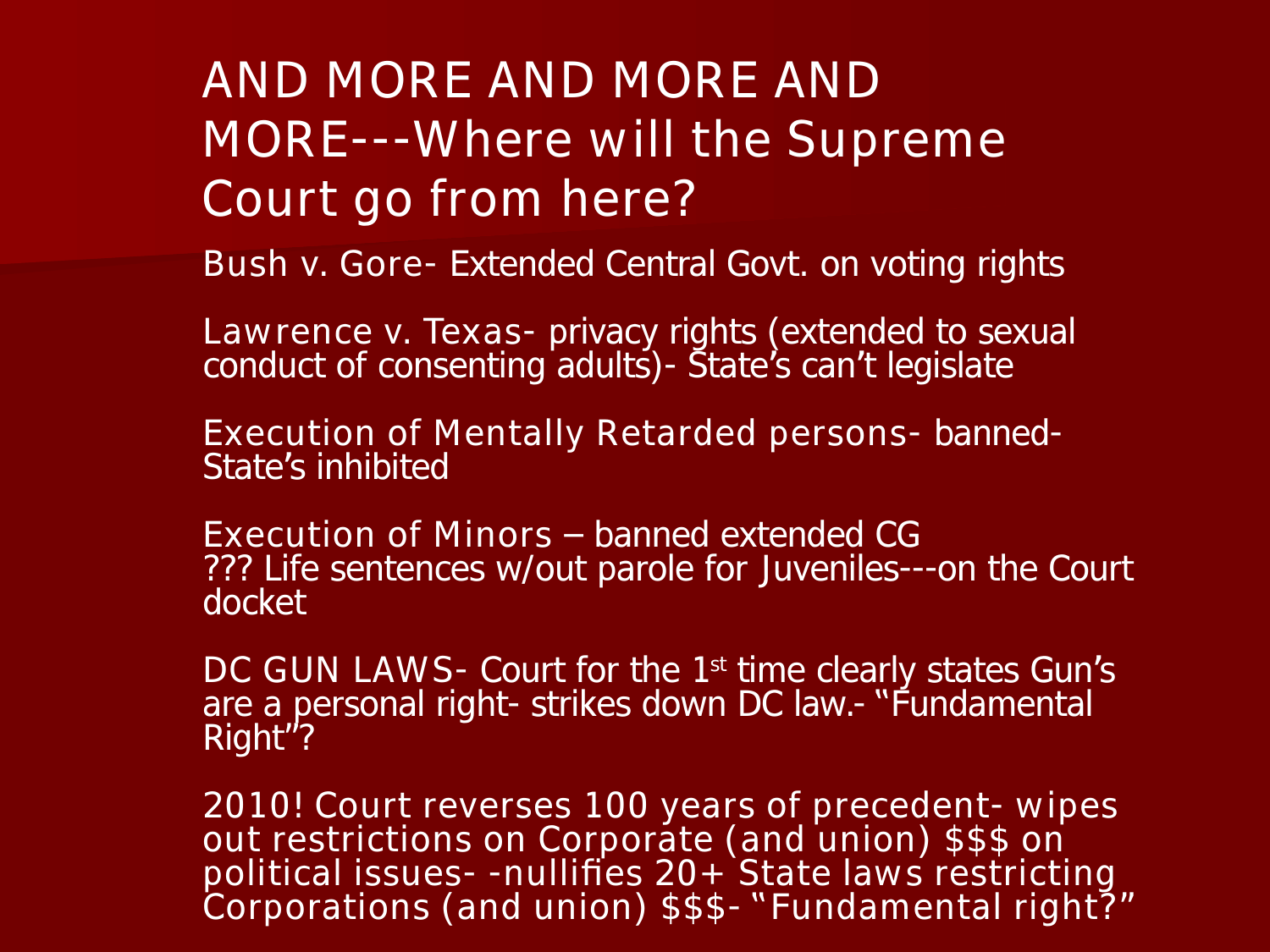

AND MORE AND MORE AND MORE---Where will the Supreme Court go from here?
Bush v. Gore- Extended Central Govt. on voting rights

Lawrence v. Texas- privacy rights (extended to sexual conduct of consenting adults)- State’s can’t legislate

Execution of Mentally Retarded persons- banned- State’s inhibited

Execution of Minors – banned extended CG
??? Life sentences w/out parole for Juveniles---on the Court docket

DC GUN LAWS- Court for the 1st time clearly states Gun’s are a personal right- strikes down DC law.- “Fundamental Right”?

2010! Court reverses 100 years of precedent- wipes out restrictions on Corporate (and union) $$$ on political issues- -nullifies 20+ State laws restricting Corporations (and union) $$$- “Fundamental right?”